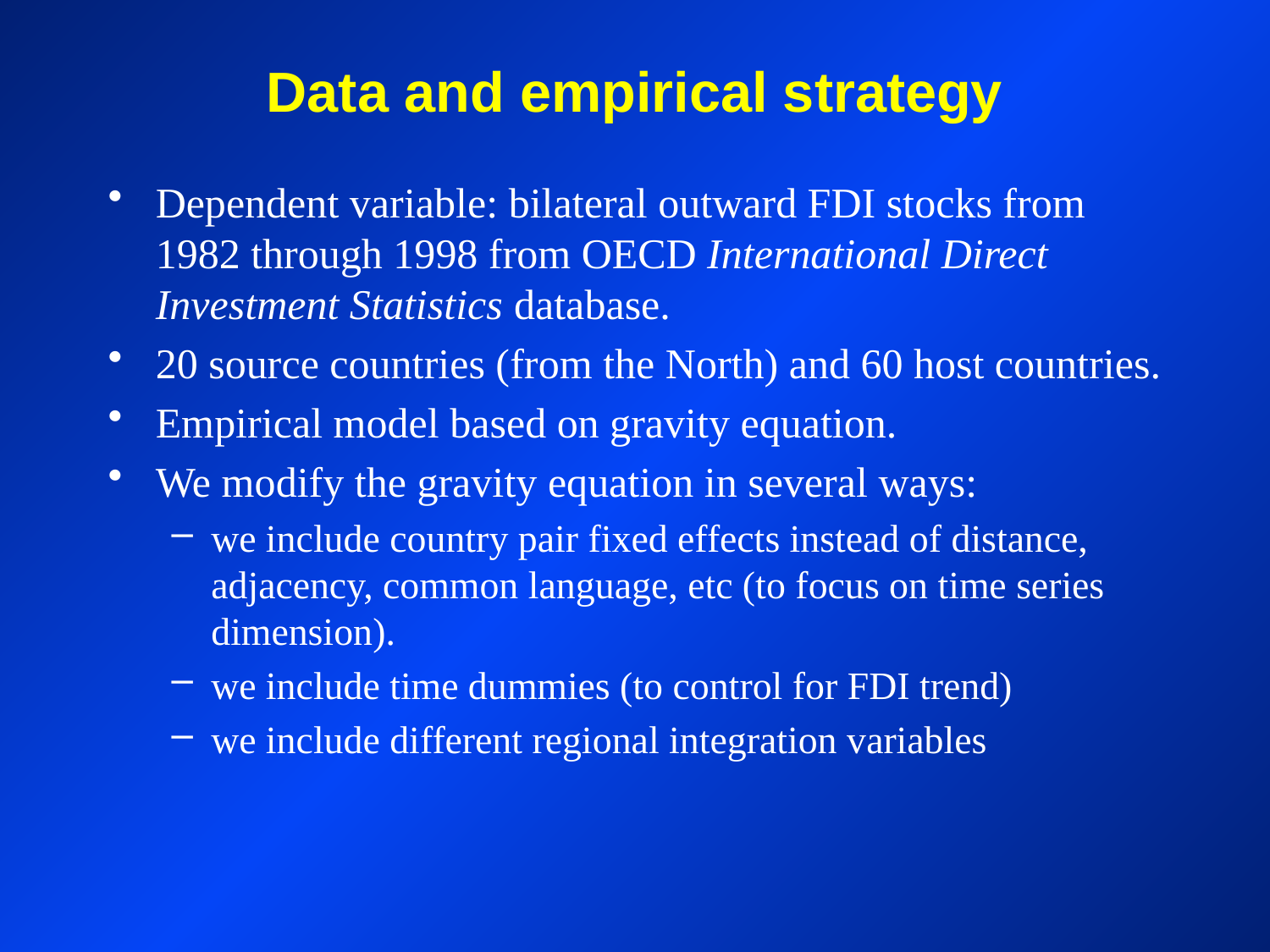

# Data and empirical strategy
Dependent variable: bilateral outward FDI stocks from 1982 through 1998 from OECD International Direct Investment Statistics database.
20 source countries (from the North) and 60 host countries.
Empirical model based on gravity equation.
We modify the gravity equation in several ways:
we include country pair fixed effects instead of distance, adjacency, common language, etc (to focus on time series dimension).
we include time dummies (to control for FDI trend)
we include different regional integration variables